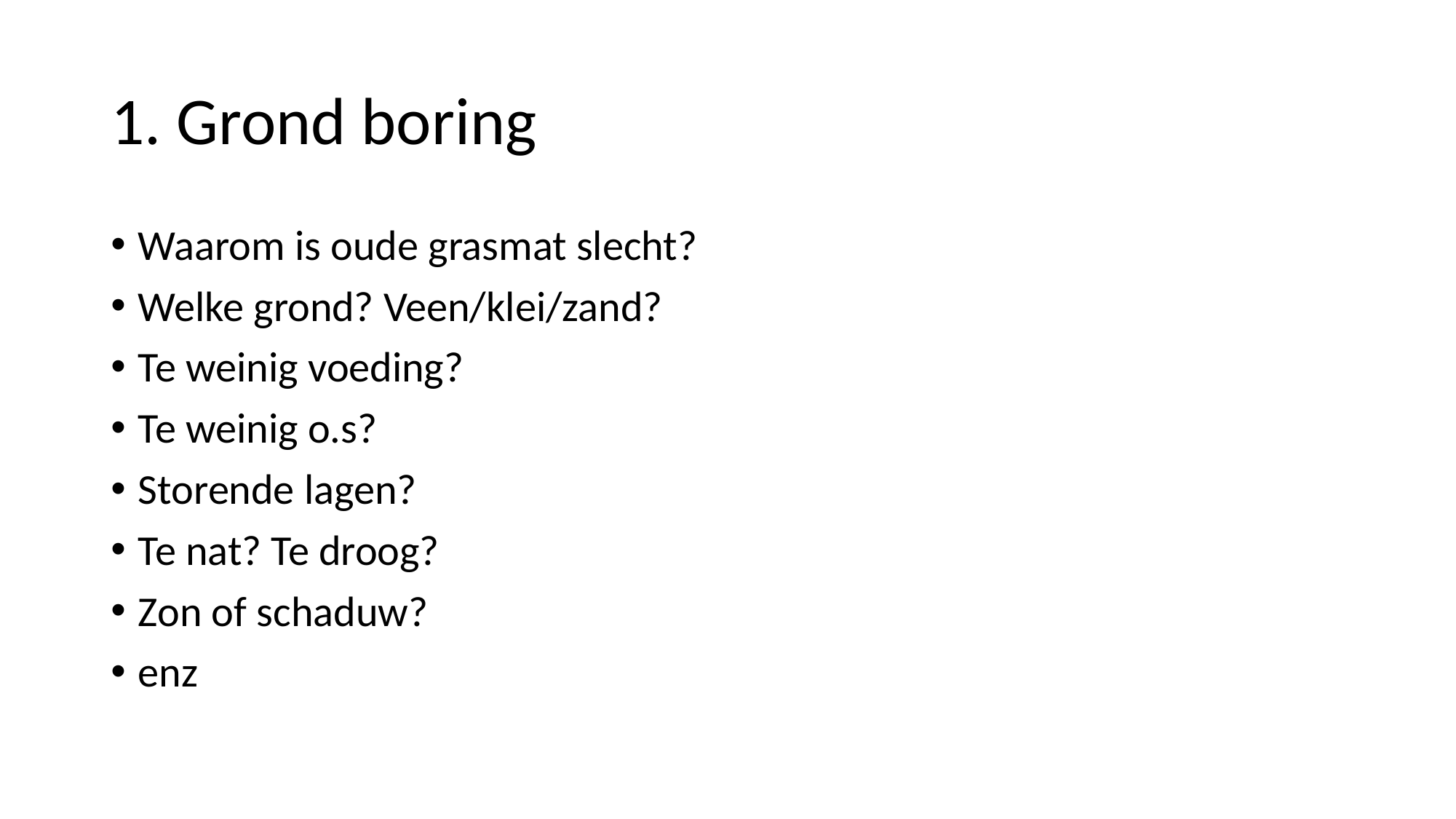

# 1. Grond boring
Waarom is oude grasmat slecht?
Welke grond? Veen/klei/zand?
Te weinig voeding?
Te weinig o.s?
Storende lagen?
Te nat? Te droog?
Zon of schaduw?
enz